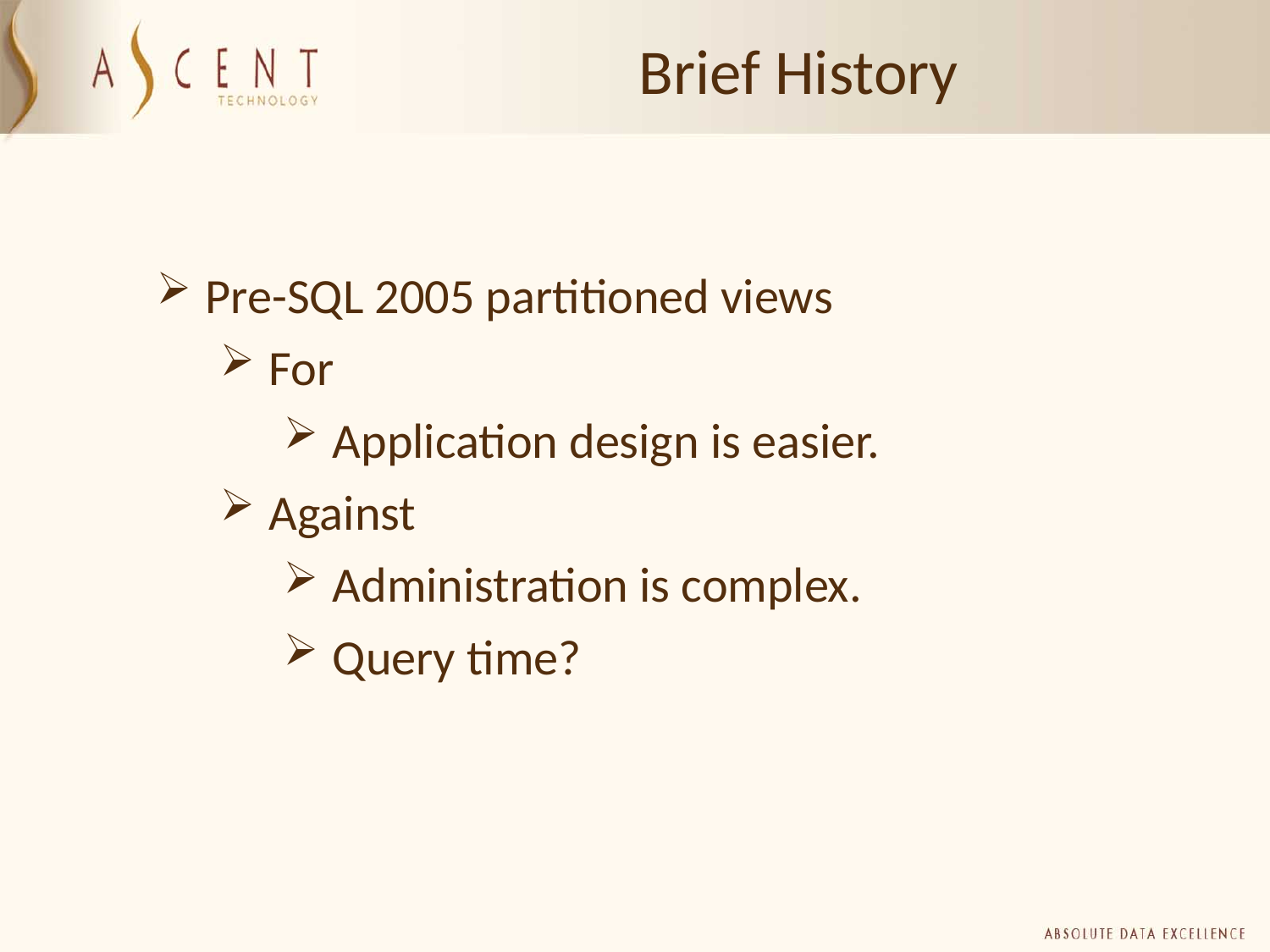

Brief History
Pre-SQL 2005 partitioned views
For
Application design is easier.
Against
Administration is complex.
Query time?